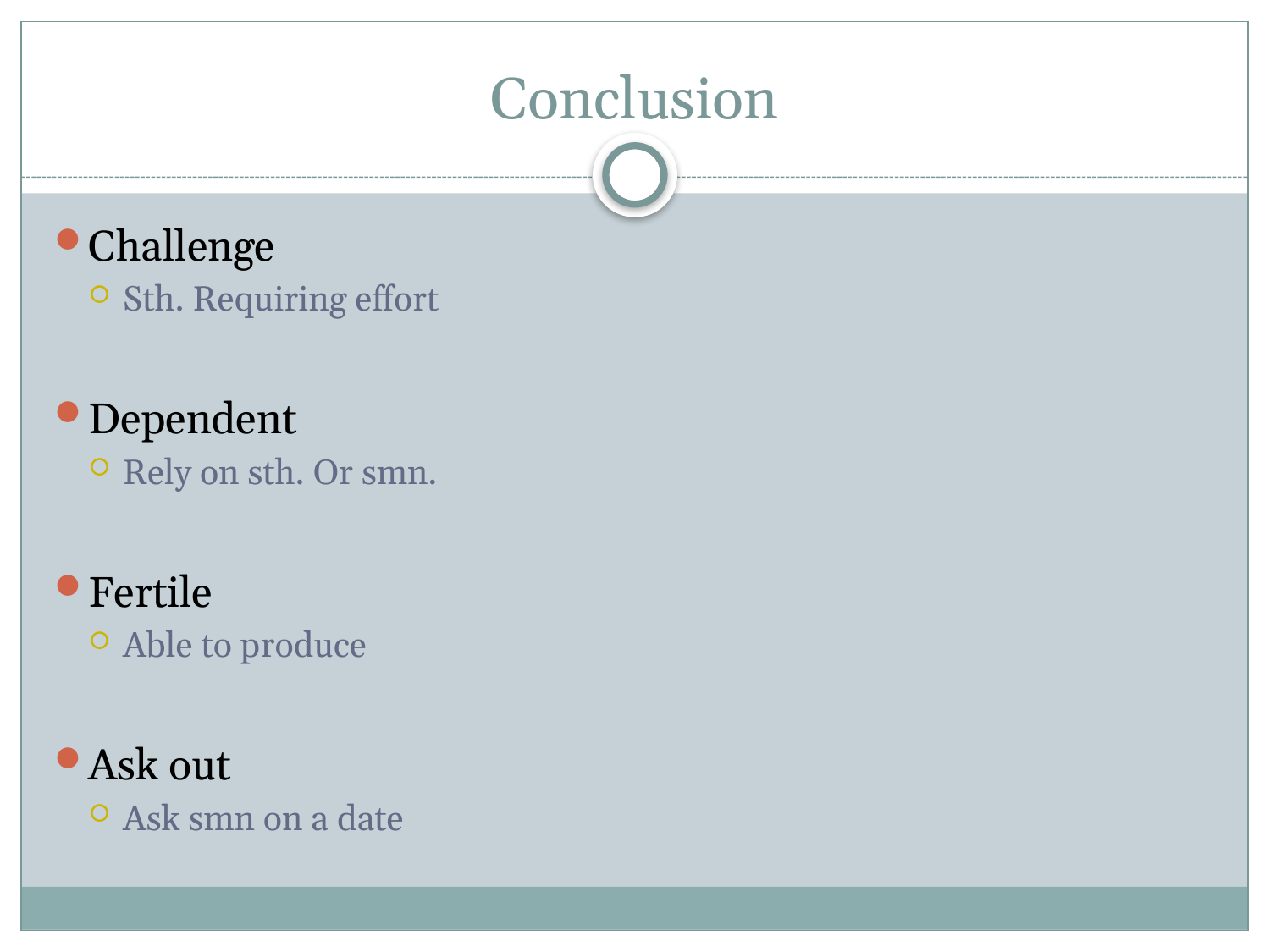

# Conclusion
Challenge
Sth. Requiring effort

Dependent
Rely on sth. Or smn.

Fertile
Able to produce

Ask out
Ask smn on a date